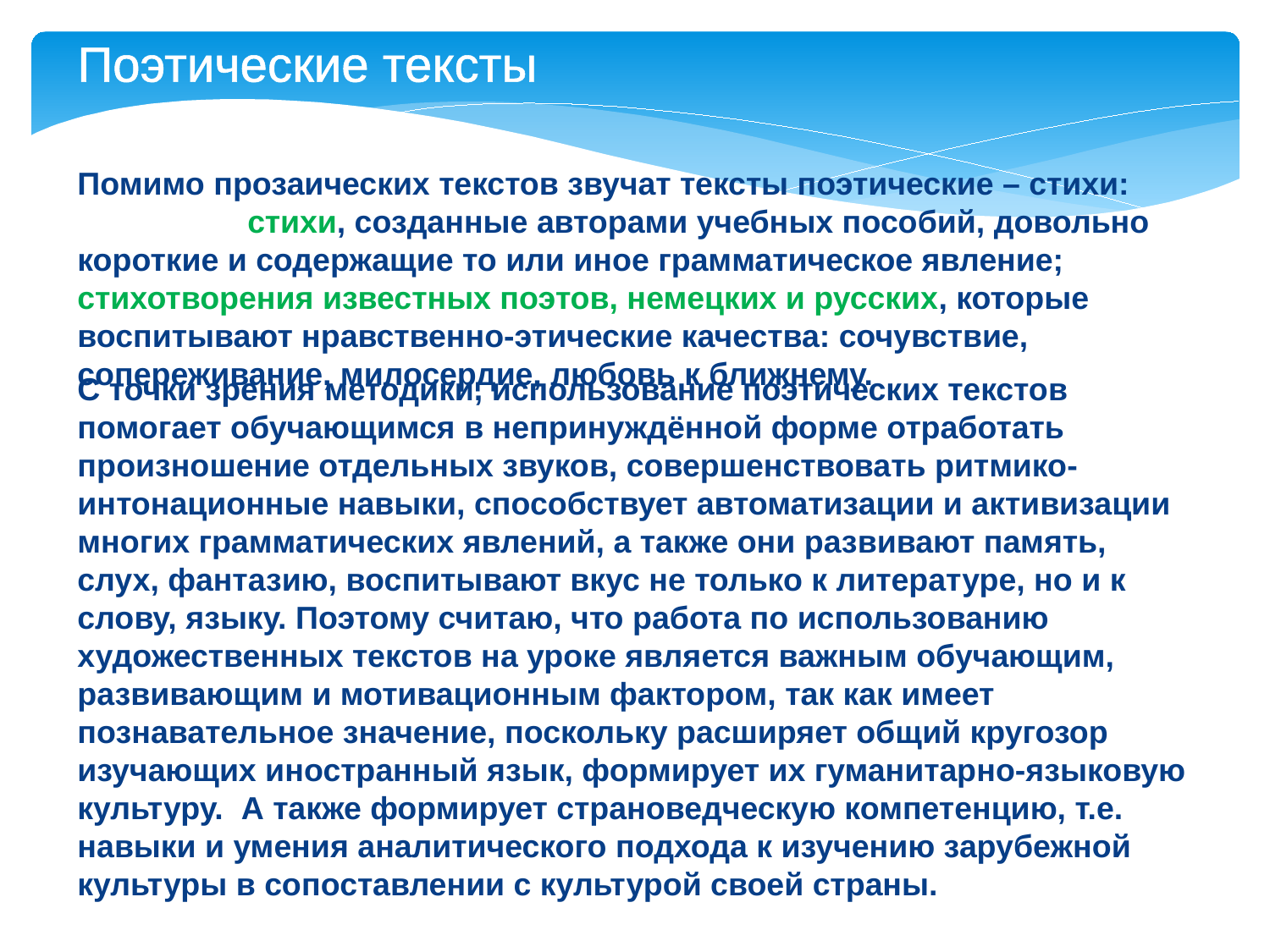

Поэтические тексты
Помимо прозаических текстов звучат тексты поэтические – стихи: «учебные» стихи, созданные авторами учебных пособий, довольно короткие и содержащие то или иное грамматическое явление; стихотворения известных поэтов, немецких и русских, которые воспитывают нравственно-этические качества: сочувствие, сопереживание, милосердие, любовь к ближнему.
С точки зрения методики, использование поэтических текстов помогает обучающимся в непринуждённой форме отработать произношение отдельных звуков, совершенствовать ритмико-интонационные навыки, способствует автоматизации и активизации многих грамматических явлений, а также они развивают память, слух, фантазию, воспитывают вкус не только к литературе, но и к слову, языку. Поэтому считаю, что работа по использованию художественных текстов на уроке является важным обучающим, развивающим и мотивационным фактором, так как имеет познавательное значение, поскольку расширяет общий кругозор изучающих иностранный язык, формирует их гуманитарно-языковую культуру.  А также формирует страноведческую компетенцию, т.е. навыки и умения аналитического подхода к изучению зарубежной культуры в сопоставлении с культурой своей страны.